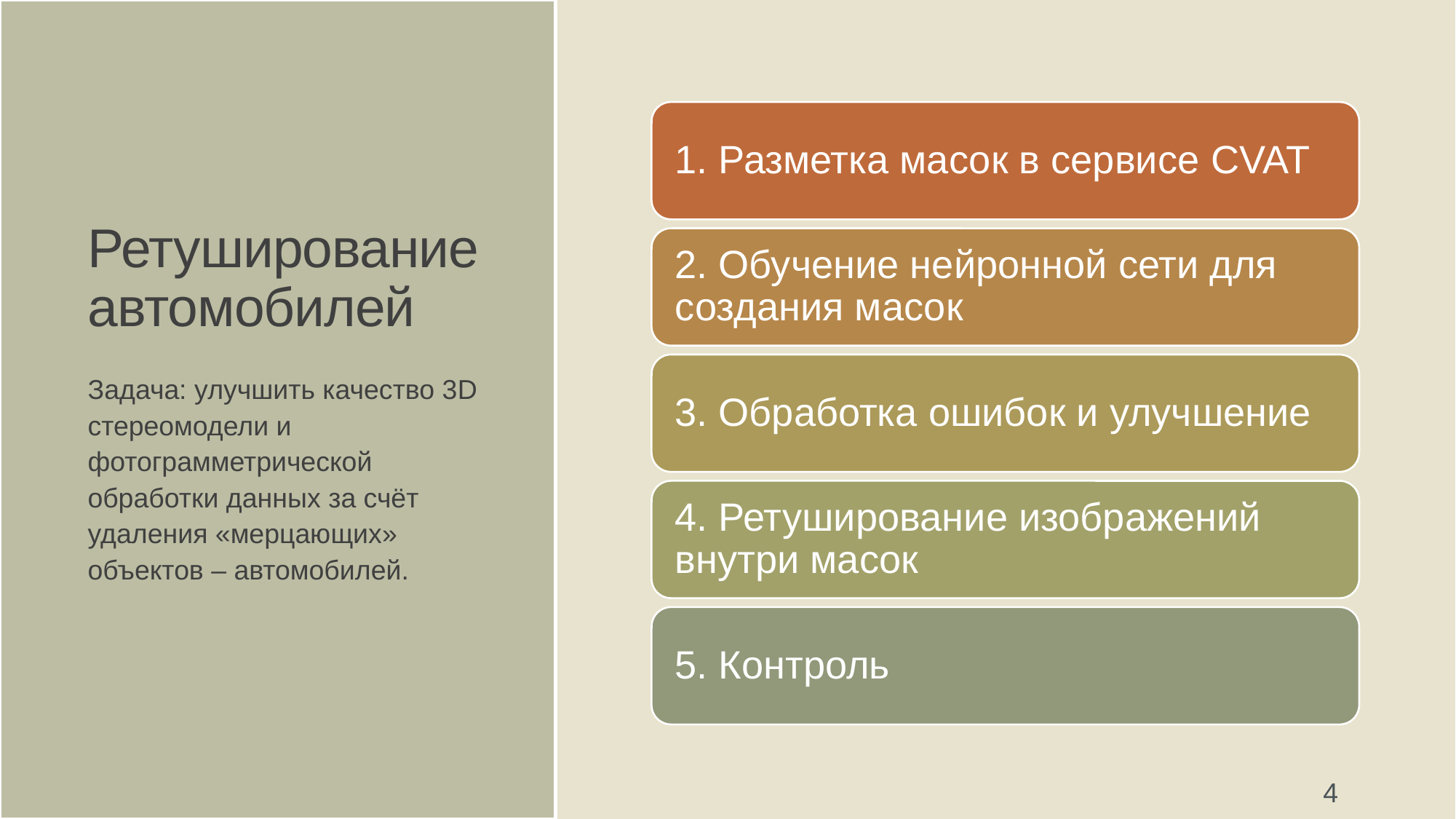

# Ретуширование автомобилей
1. Разметка масок в сервисе CVAT
2. Обучение нейронной сети для создания масок
3. Обработка ошибок и улучшение
4. Ретуширование изображений внутри масок
5. Контроль
Задача: улучшить качество 3D стереомодели и фотограмметрической обработки данных за счёт удаления «мерцающих» объектов – автомобилей.
4